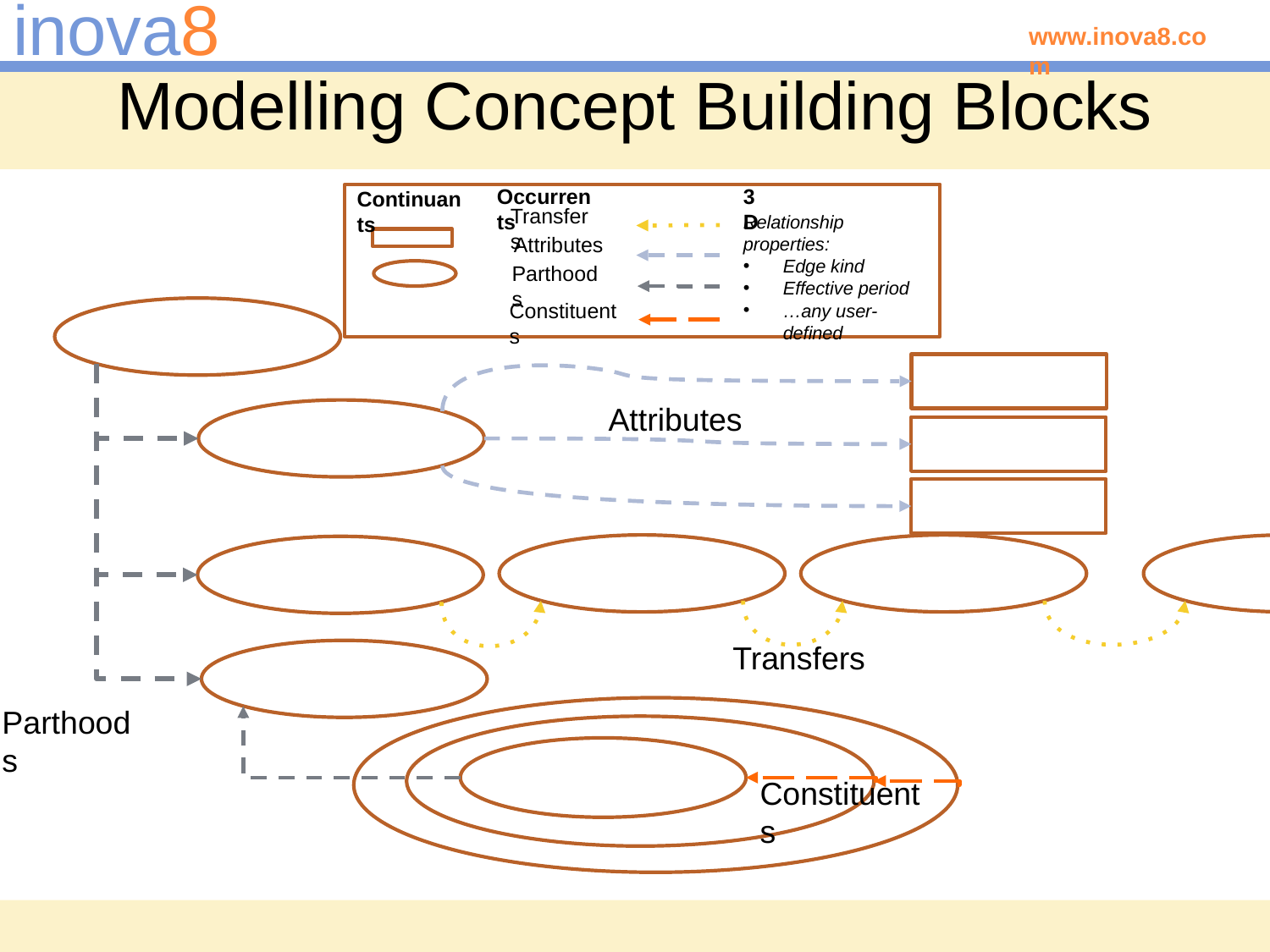

# Modelling Concept Building Blocks
Occurrents
Transfers
Attributes
Parthoods
Constituents
3D
Relationship properties:
Edge kind
Effective period
…any user-defined
Continuants

Attributes

Transfers

Parthoods

Constituents